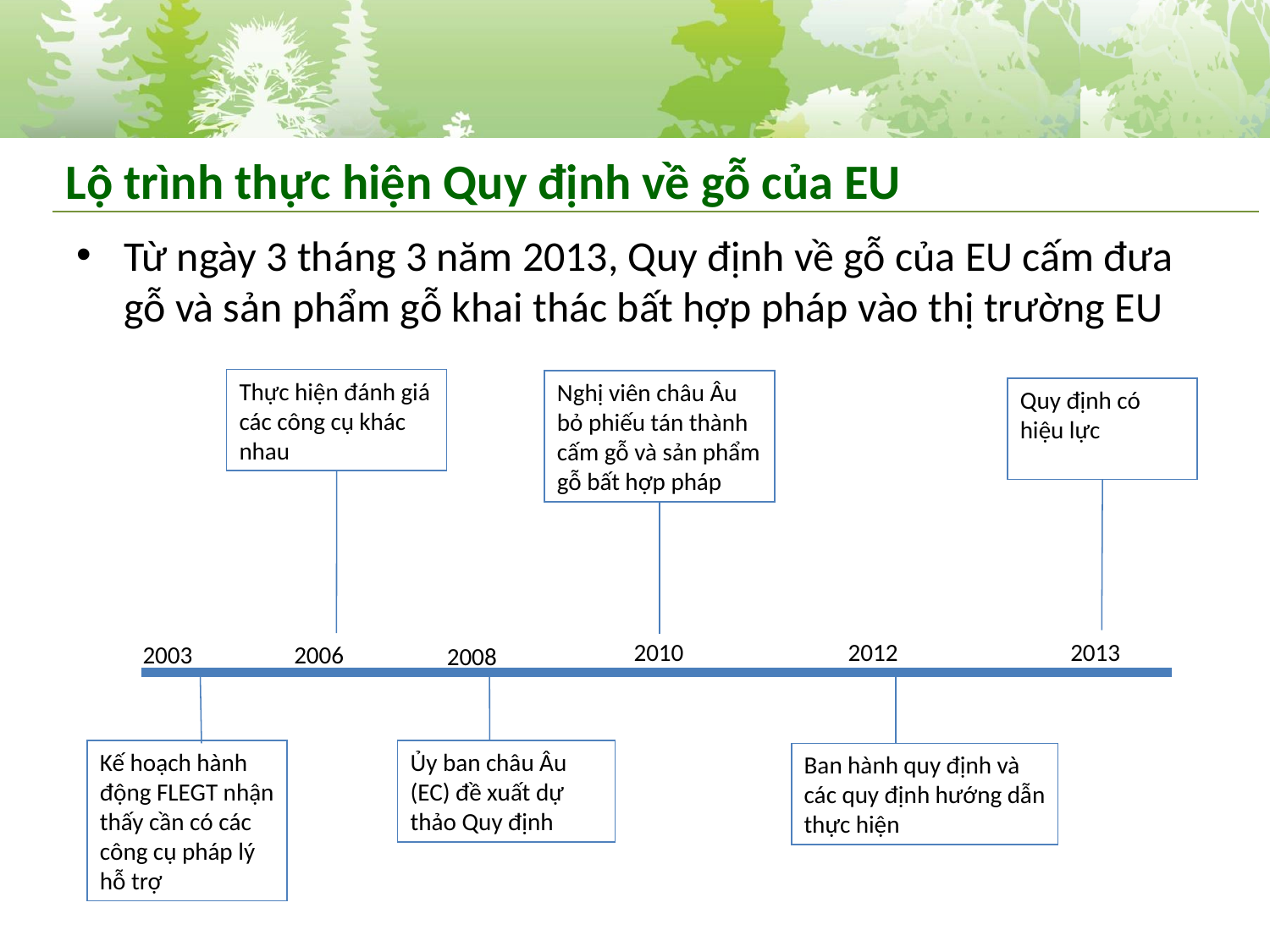

# Lộ trình thực hiện Quy định về gỗ của EU
Từ ngày 3 tháng 3 năm 2013, Quy định về gỗ của EU cấm đưa gỗ và sản phẩm gỗ khai thác bất hợp pháp vào thị trường EU

Thực hiện đánh giá các công cụ khác nhau
Nghị viên châu Âu bỏ phiếu tán thành cấm gỗ và sản phẩm gỗ bất hợp pháp
Quy định có hiệu lực

2010
2012
2013
2003
2006
2008
Kế hoạch hành động FLEGT nhận thấy cần có các công cụ pháp lý hỗ trợ
Ủy ban châu Âu (EC) đề xuất dự thảo Quy định
Ban hành quy định và các quy định hướng dẫn thực hiện